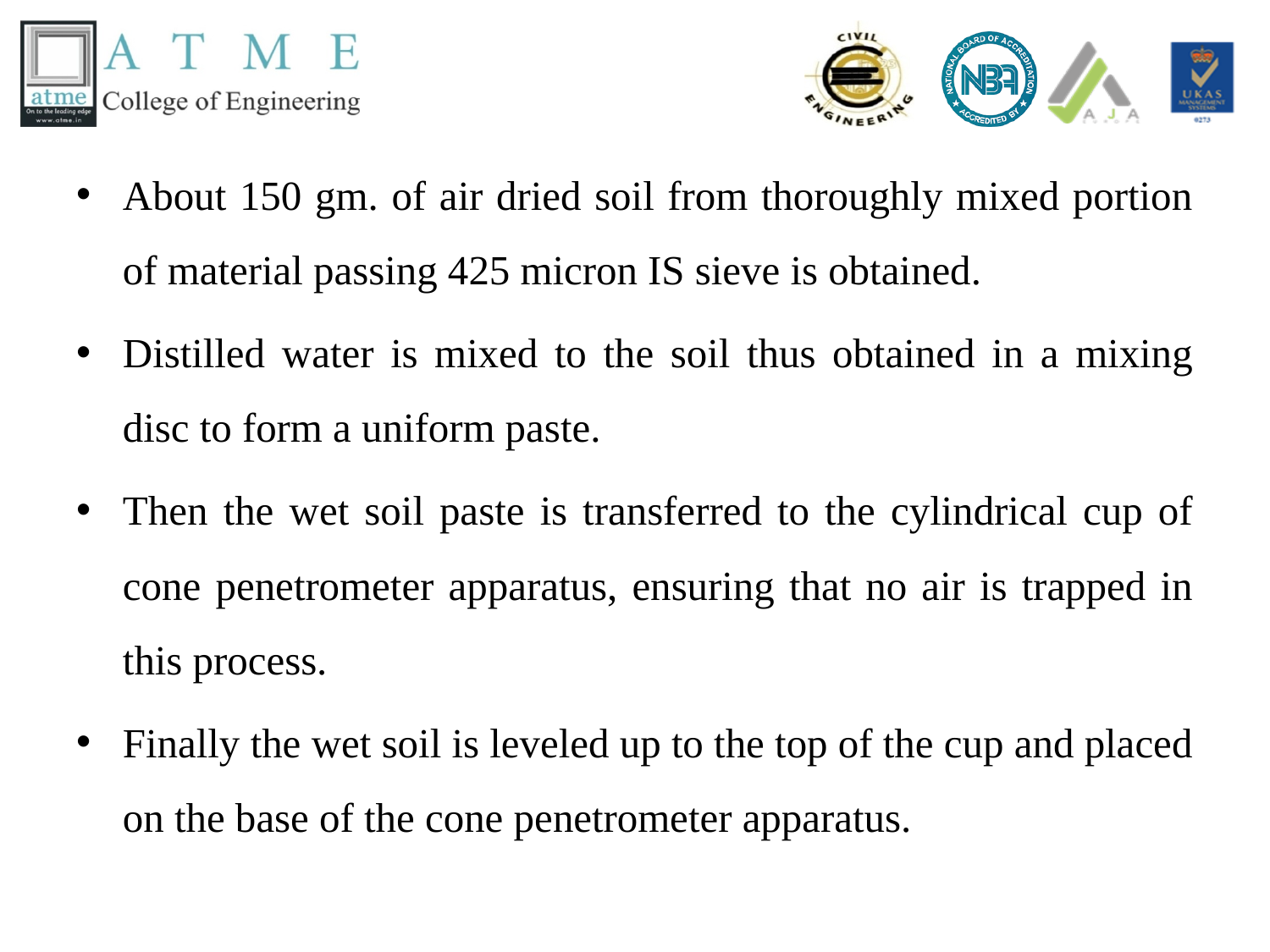

About 150 gm. of air dried soil from thoroughly mixed portion of material passing 425 micron IS sieve is obtained.
Distilled water is mixed to the soil thus obtained in a mixing disc to form a uniform paste.
Then the wet soil paste is transferred to the cylindrical cup of cone penetrometer apparatus, ensuring that no air is trapped in this process.
Finally the wet soil is leveled up to the top of the cup and placed on the base of the cone penetrometer apparatus.